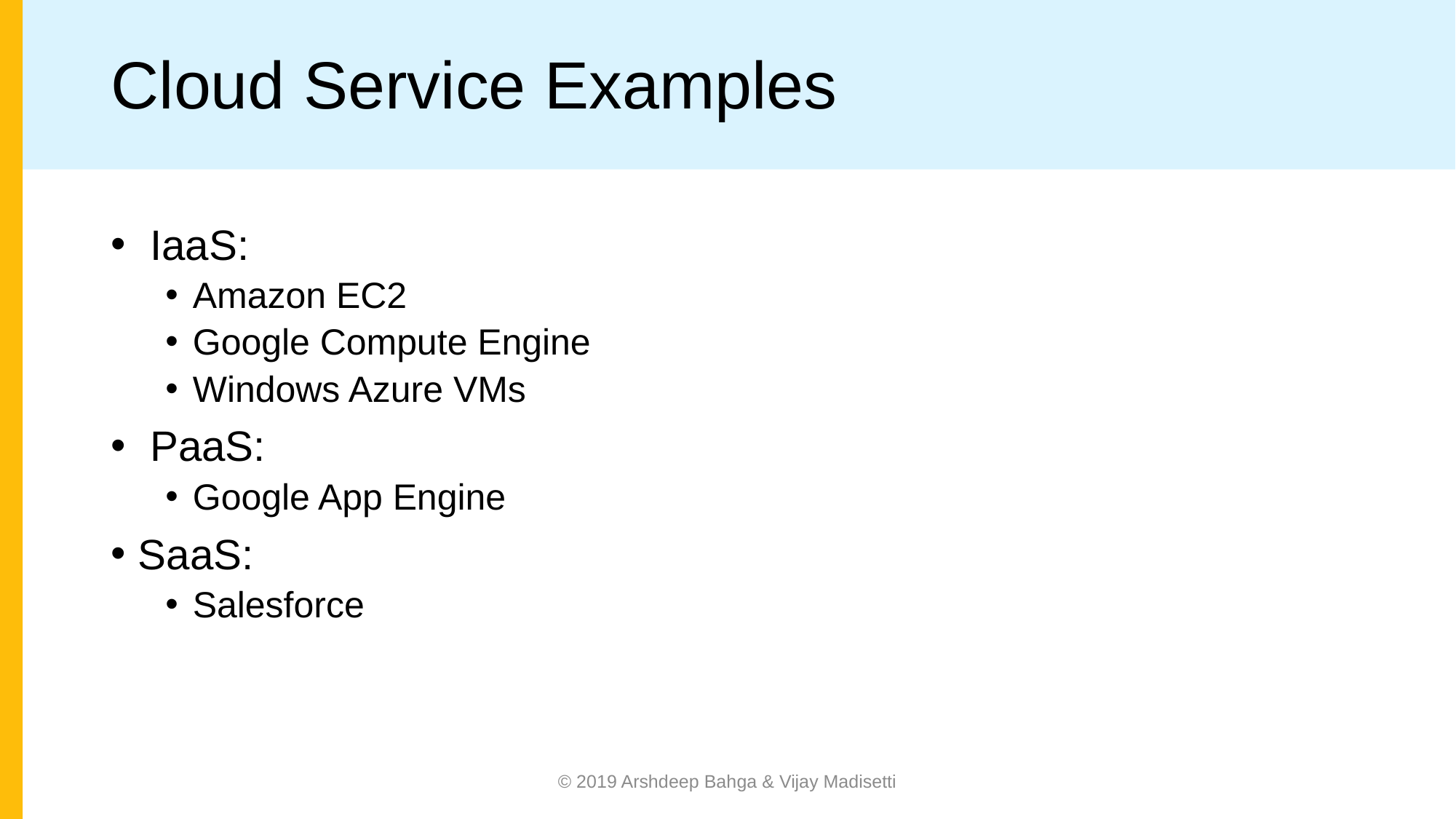

# Cloud Service Examples
 IaaS:
Amazon EC2
Google Compute Engine
Windows Azure VMs
 PaaS:
Google App Engine
SaaS:
Salesforce
© 2019 Arshdeep Bahga & Vijay Madisetti